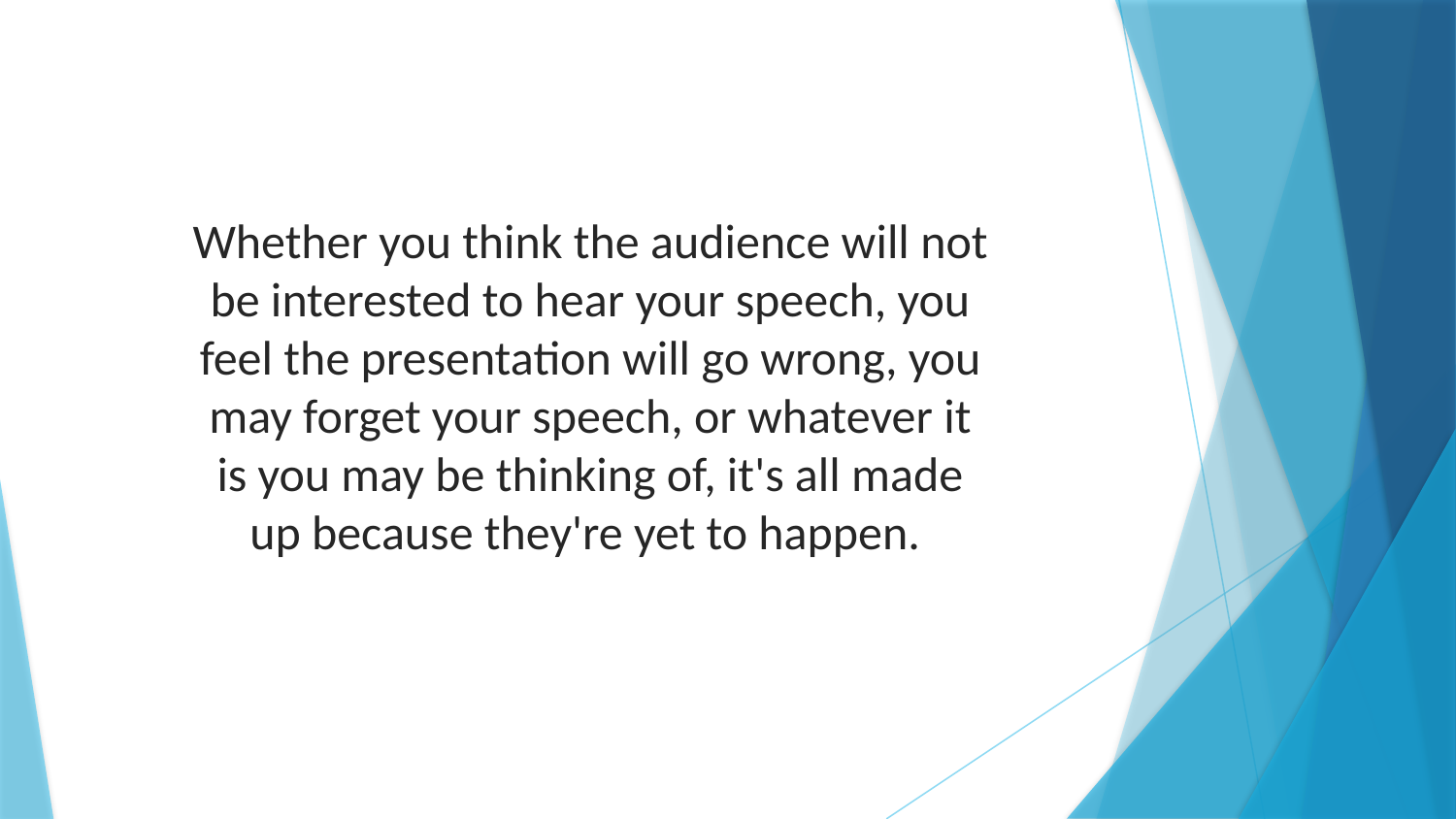

Whether you think the audience will not be interested to hear your speech, you feel the presentation will go wrong, you may forget your speech, or whatever it is you may be thinking of, it's all made up because they're yet to happen.